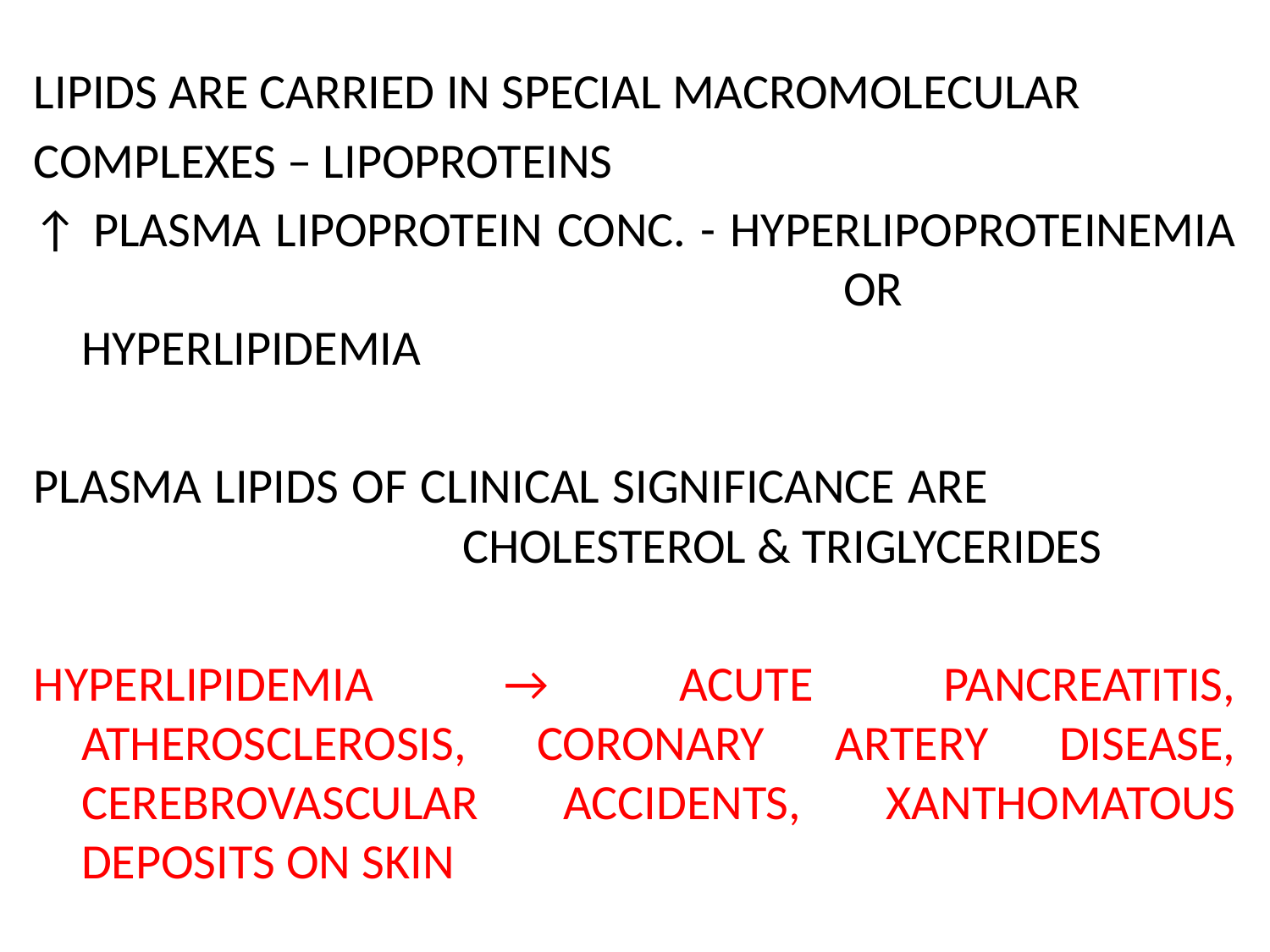

LIPIDS ARE CARRIED IN SPECIAL MACROMOLECULAR
COMPLEXES – LIPOPROTEINS
↑ PLASMA LIPOPROTEIN CONC. - HYPERLIPOPROTEINEMIA 						OR HYPERLIPIDEMIA

PLASMA LIPIDS OF CLINICAL SIGNIFICANCE ARE 					CHOLESTEROL & TRIGLYCERIDES

HYPERLIPIDEMIA → ACUTE PANCREATITIS, ATHEROSCLEROSIS, CORONARY ARTERY DISEASE, CEREBROVASCULAR ACCIDENTS, XANTHOMATOUS DEPOSITS ON SKIN